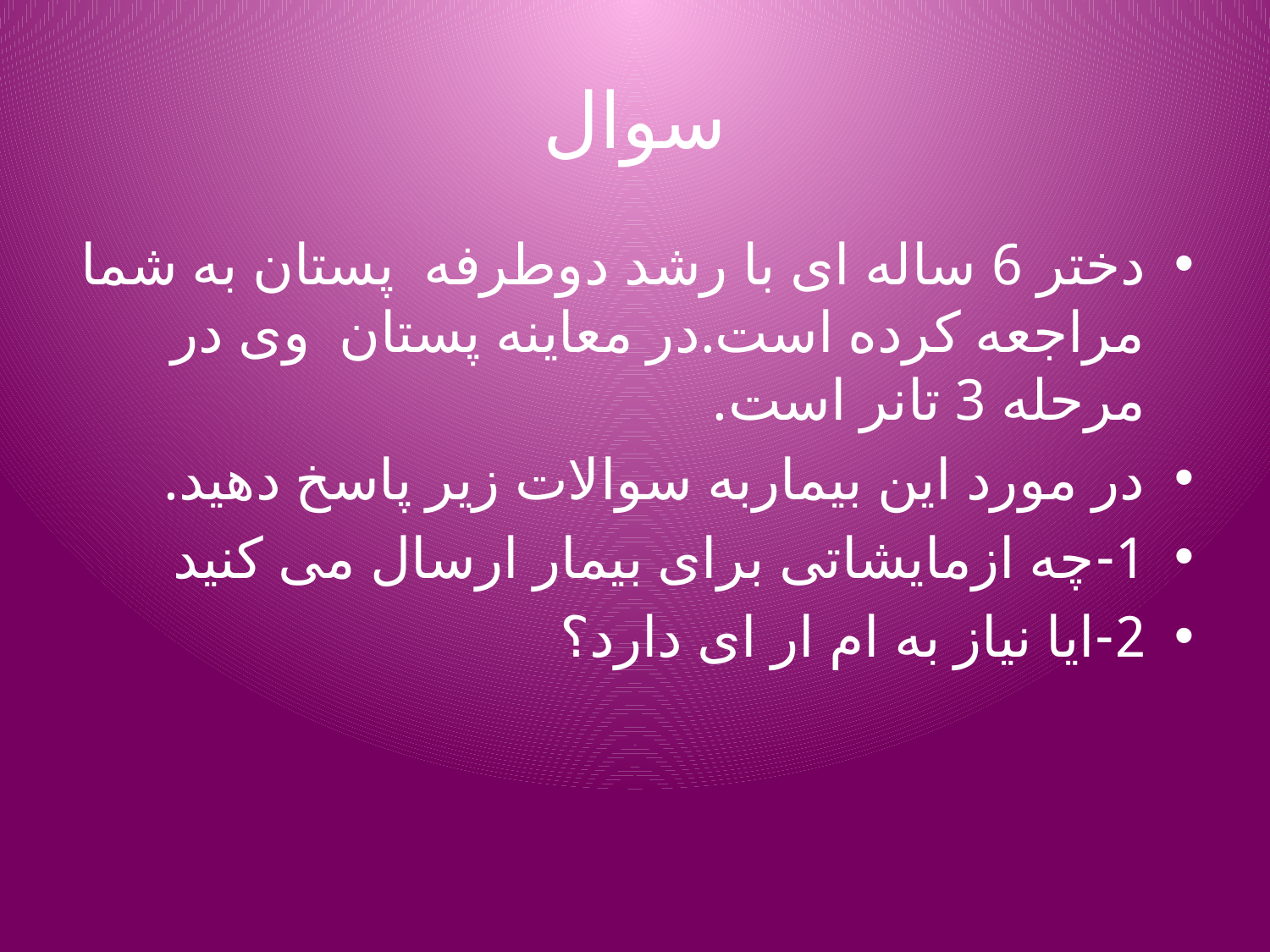

# سوال
دختر 6 ساله ای با رشد دوطرفه  پستان به شما مراجعه کرده است.در معاینه پستان  وی در مرحله 3 تانر است.
در مورد این بیماربه سوالات زیر پاسخ دهید.
1-چه ازمایشاتی برای بیمار ارسال می کنید
2-ایا نیاز به ام ار ای دارد؟